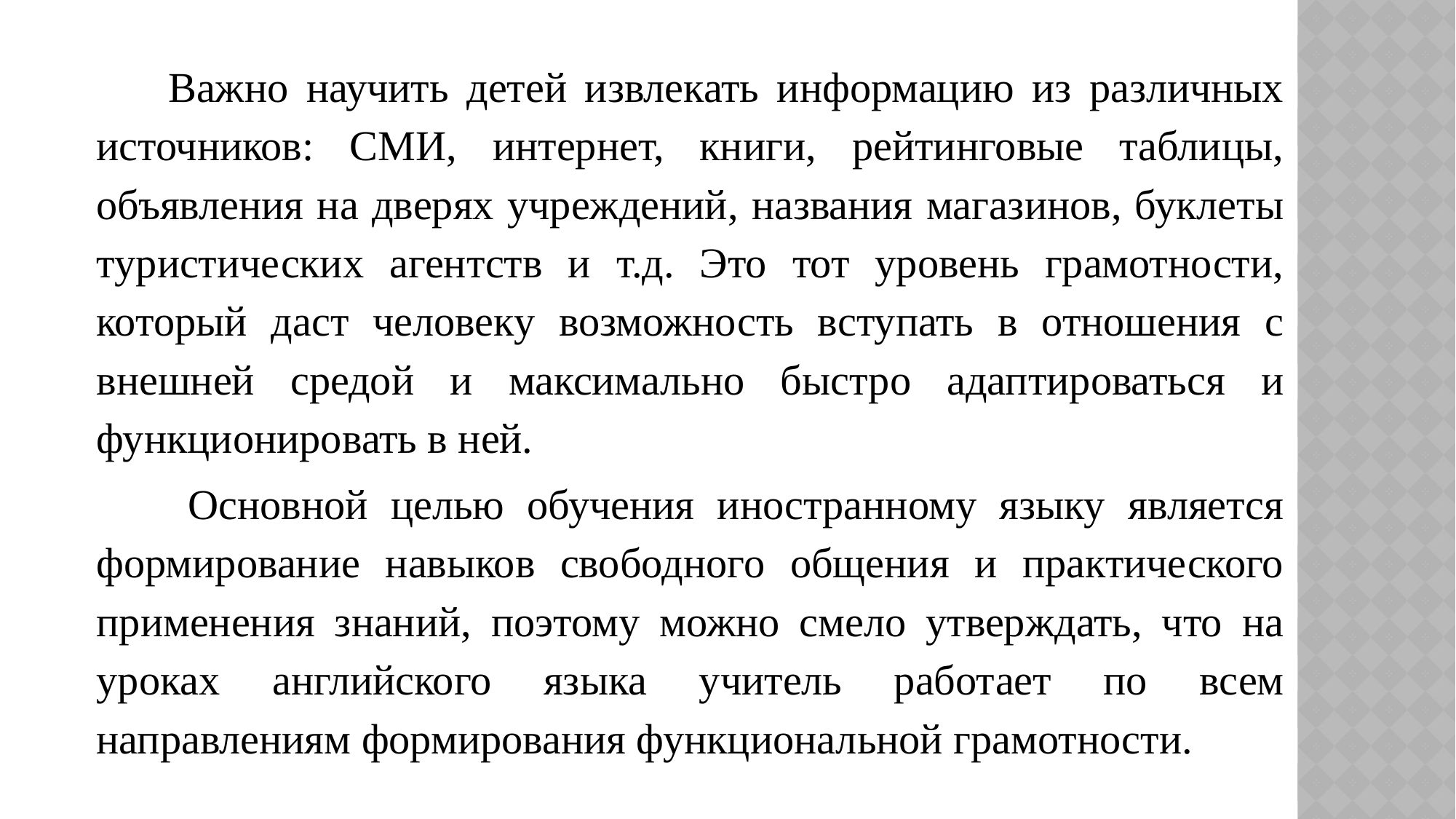

Важно научить детей извлекать информацию из различных источников: СМИ, интернет, книги, рейтинговые таблицы, объявления на дверях учреждений, названия магазинов, буклеты туристических агентств и т.д. Это тот уровень грамотности, который даст человеку возможность вступать в отношения с внешней средой и максимально быстро адаптироваться и функционировать в ней.
    Основной целью обучения иностранному языку является формирование навыков свободного общения и практического применения знаний, поэтому можно смело утверждать, что на уроках английского языка учитель работает по всем направлениям формирования функциональной грамотности.